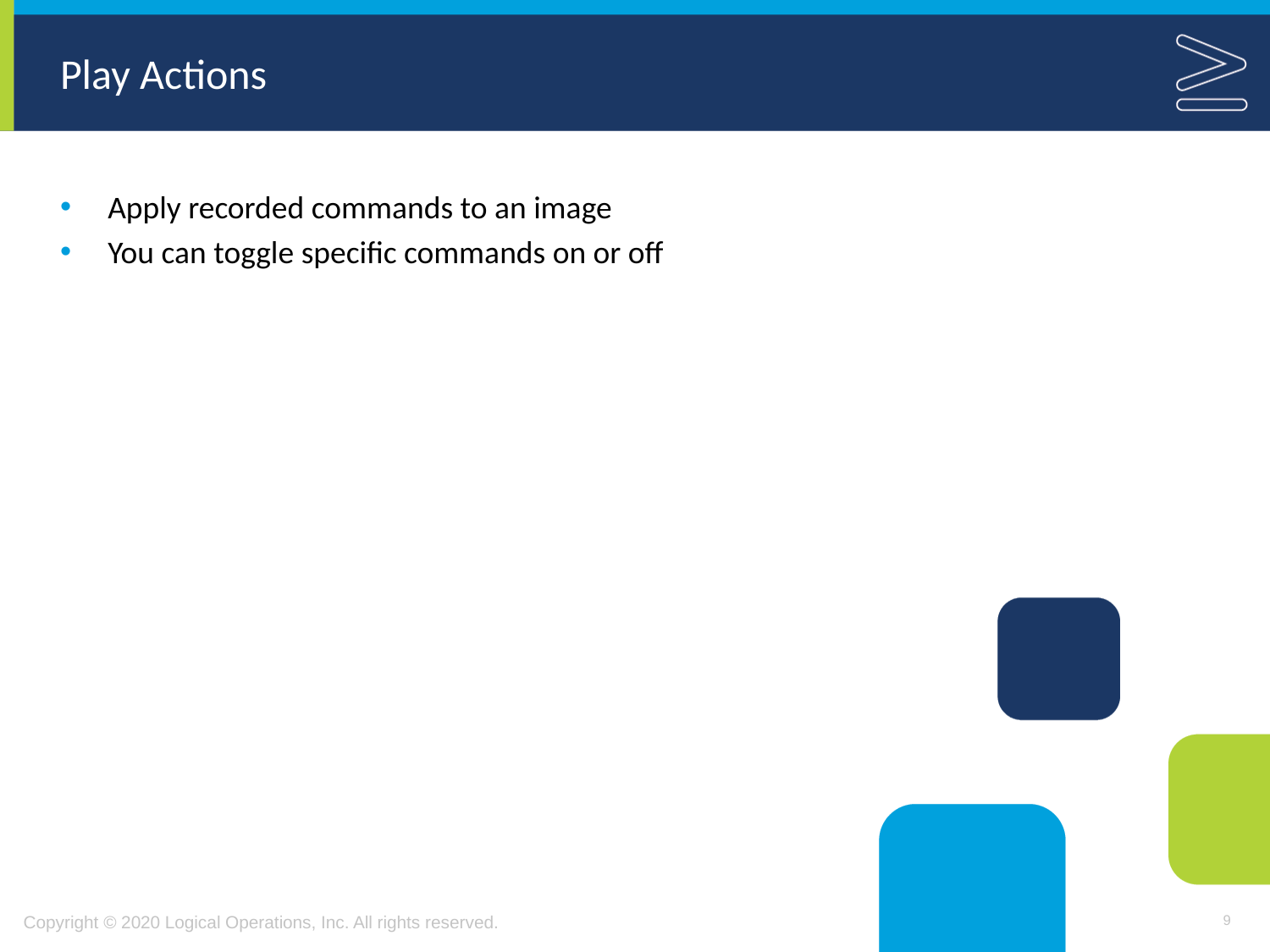

# Play Actions
Apply recorded commands to an image
You can toggle specific commands on or off
9